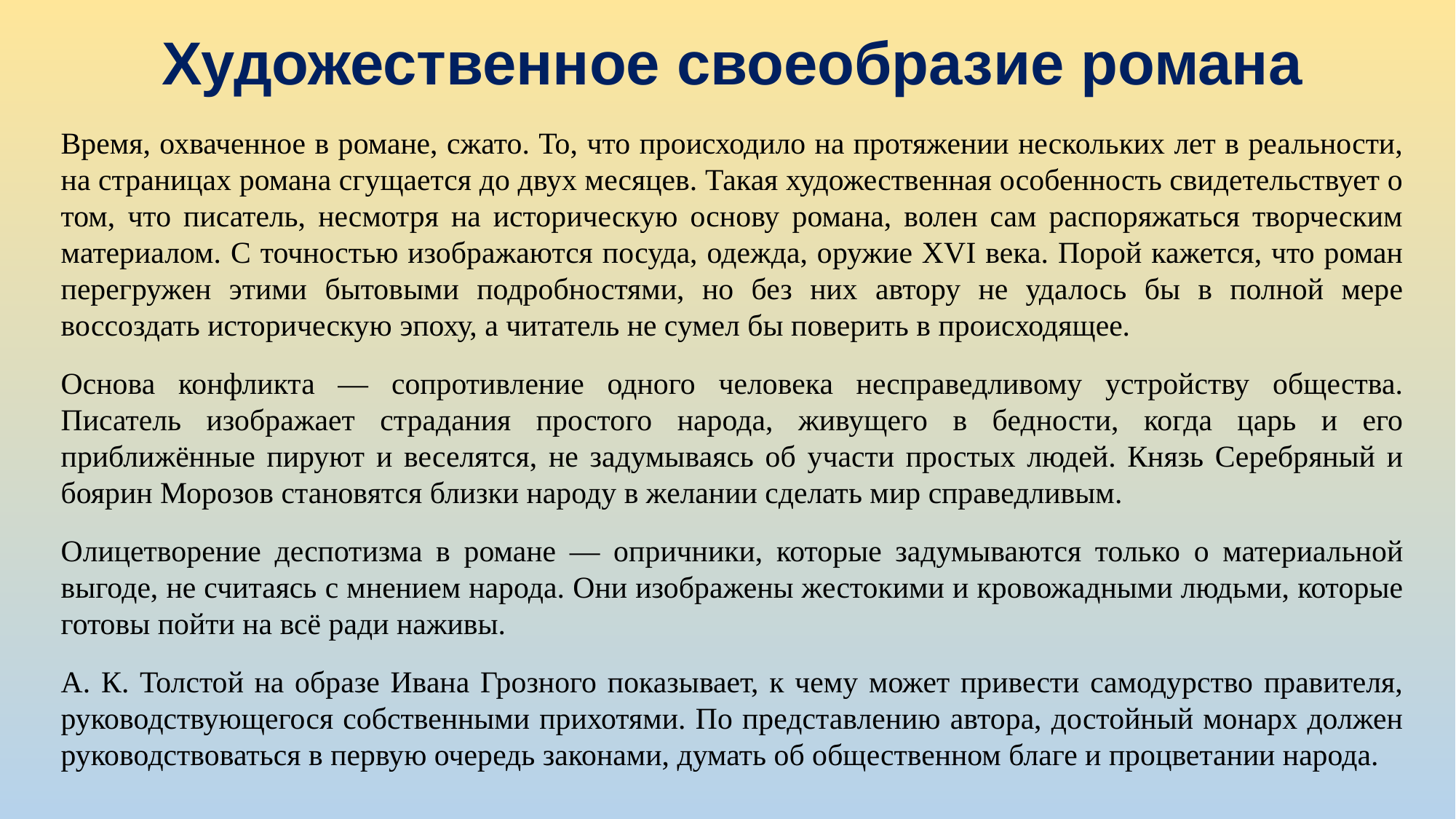

# Художественное своеобразие романа
Время, охваченное в романе, сжато. То, что происходило на протяжении нескольких лет в реальности, на страницах романа сгущается до двух месяцев. Такая художественная особенность свидетельствует о том, что писатель, несмотря на историческую основу романа, волен сам распоряжаться творческим материалом. С точностью изображаются посуда, одежда, оружие XVI века. Порой кажется, что роман перегружен этими бытовыми подробностями, но без них автору не удалось бы в полной мере воссоздать историческую эпоху, а читатель не сумел бы поверить в происходящее.

Основа конфликта — сопротивление одного человека несправедливому устройству общества. Писатель изображает страдания простого народа, живущего в бедности, когда царь и его приближённые пируют и веселятся, не задумываясь об участи простых людей. Князь Серебряный и боярин Морозов становятся близки народу в желании сделать мир справедливым.

Олицетворение деспотизма в романе — опричники, которые задумываются только о материальной выгоде, не считаясь с мнением народа. Они изображены жестокими и кровожадными людьми, которые готовы пойти на всё ради наживы.

А. К. Толстой на образе Ивана Грозного показывает, к чему может привести самодурство правителя, руководствующегося собственными прихотями. По представлению автора, достойный монарх должен руководствоваться в первую очередь законами, думать об общественном благе и процветании народа.